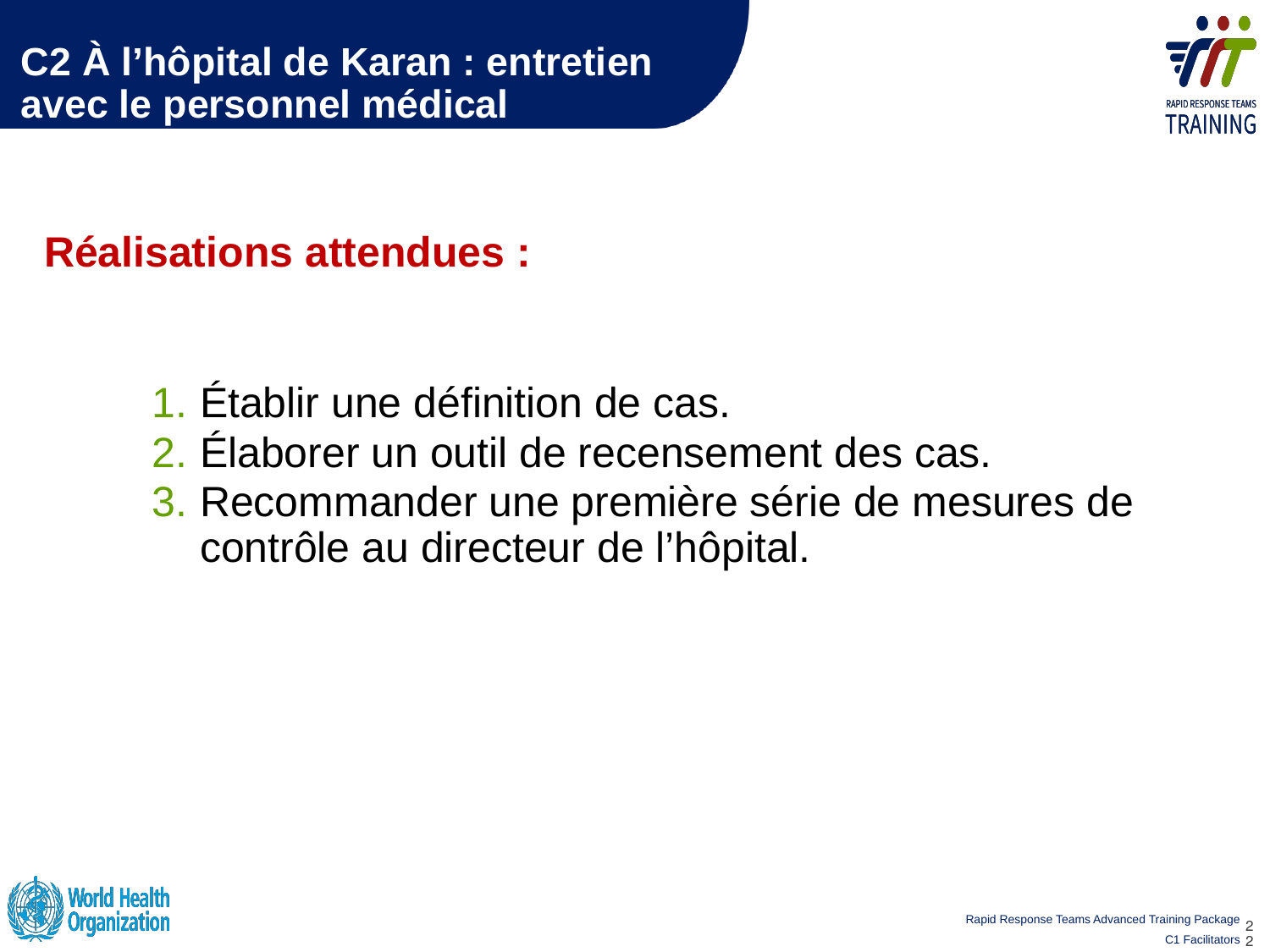

# C2 À l’hôpital de Karan : entretien avec le personnel médical

Réalisations attendues :

Établir une définition de cas.
Élaborer un outil de recensement des cas.
Recommander une première série de mesures de contrôle au directeur de l’hôpital.